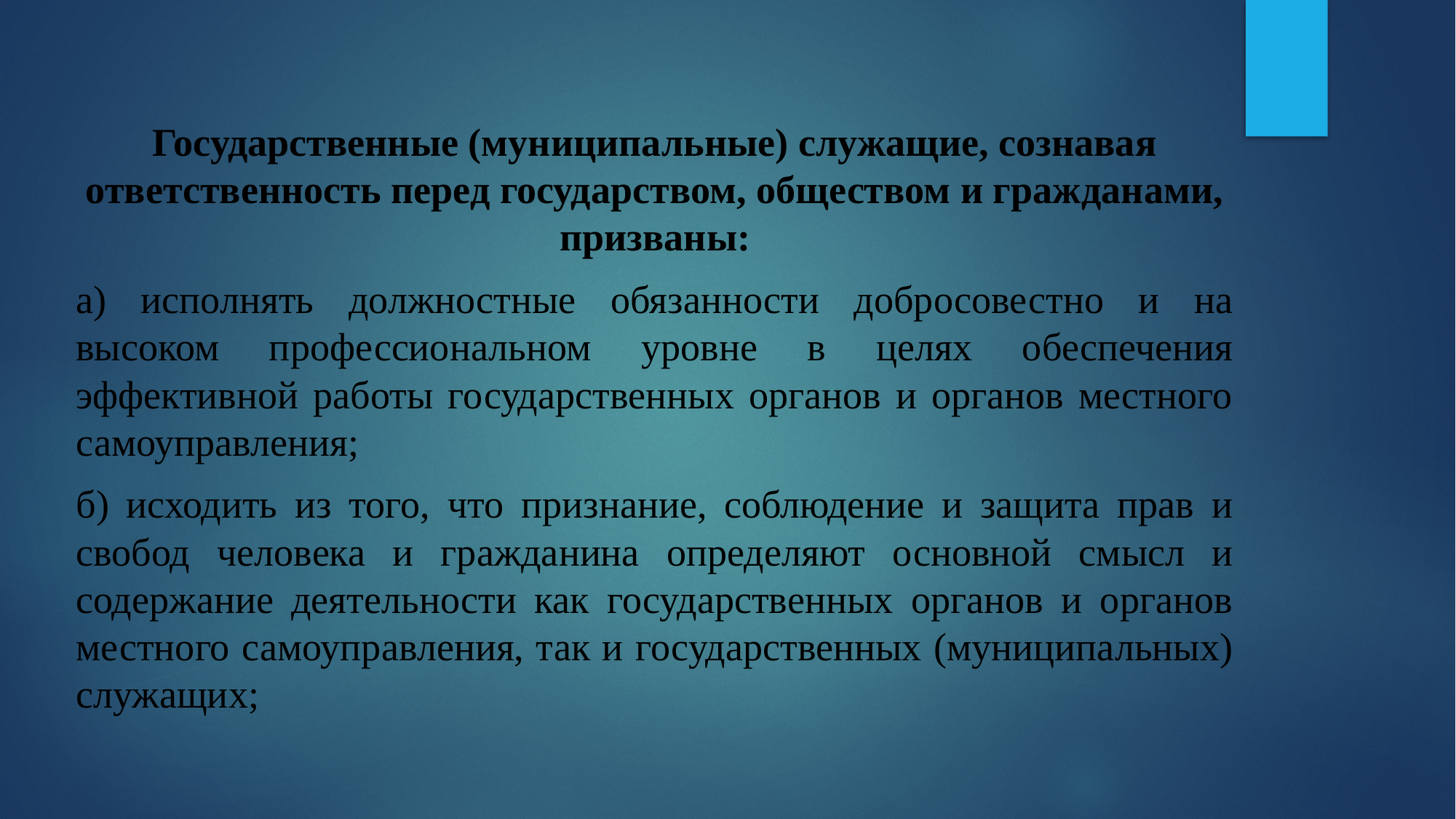

Государственные (муниципальные) служащие, сознавая ответственность перед государством, обществом и гражданами, призваны:
а) исполнять должностные обязанности добросовестно и на высоком профессиональном уровне в целях обеспечения эффективной работы государственных органов и органов местного самоуправления;
б) исходить из того, что признание, соблюдение и защита прав и свобод человека и гражданина определяют основной смысл и содержание деятельности как государственных органов и органов местного самоуправления, так и государственных (муниципальных) служащих;